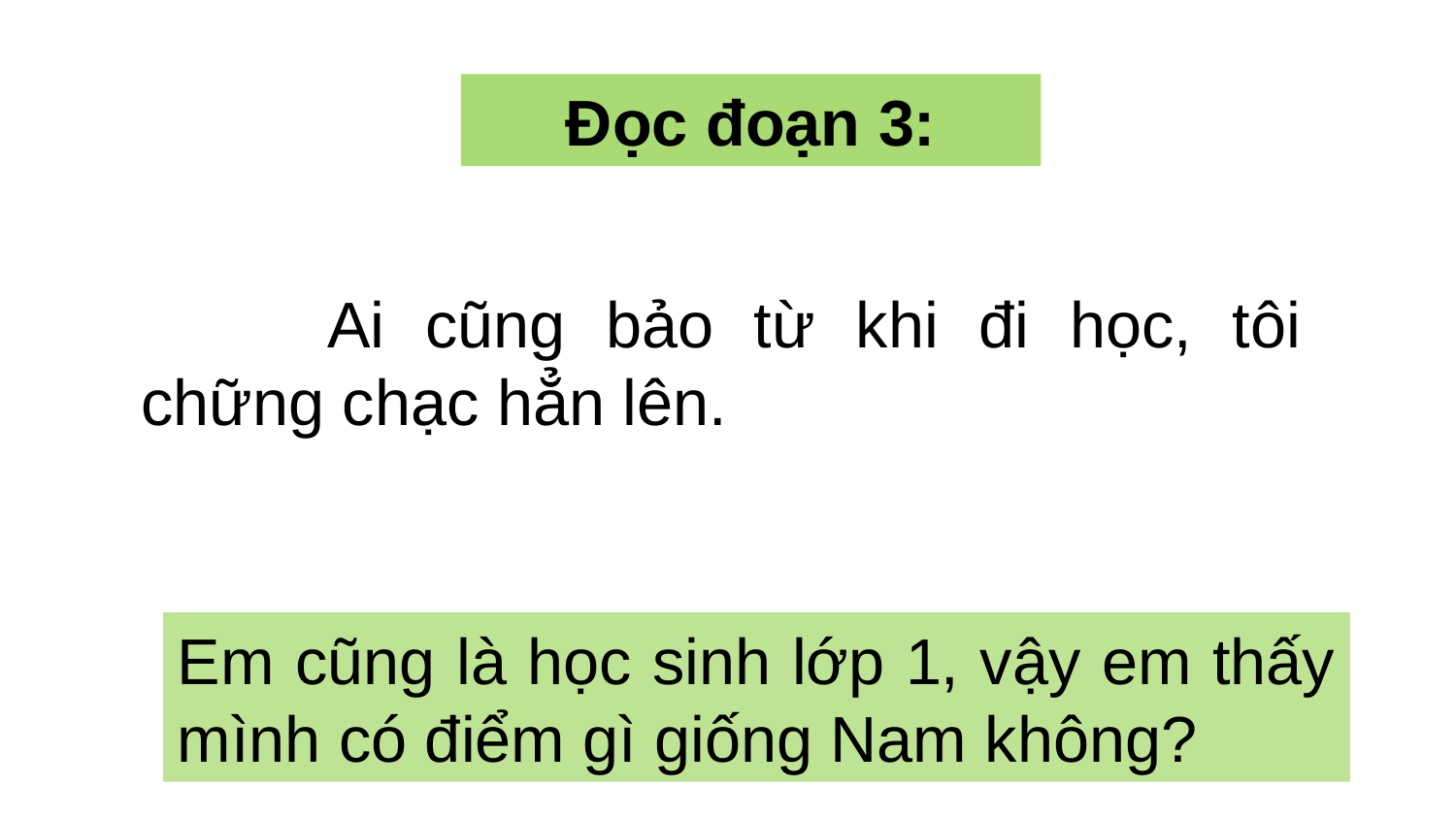

Đọc đoạn 3:
	 Ai cũng bảo từ khi đi học, tôi chững chạc hẳn lên.
Em cũng là học sinh lớp 1, vậy em thấy mình có điểm gì giống Nam không?
Mọi người nhận xét gì về Nam?